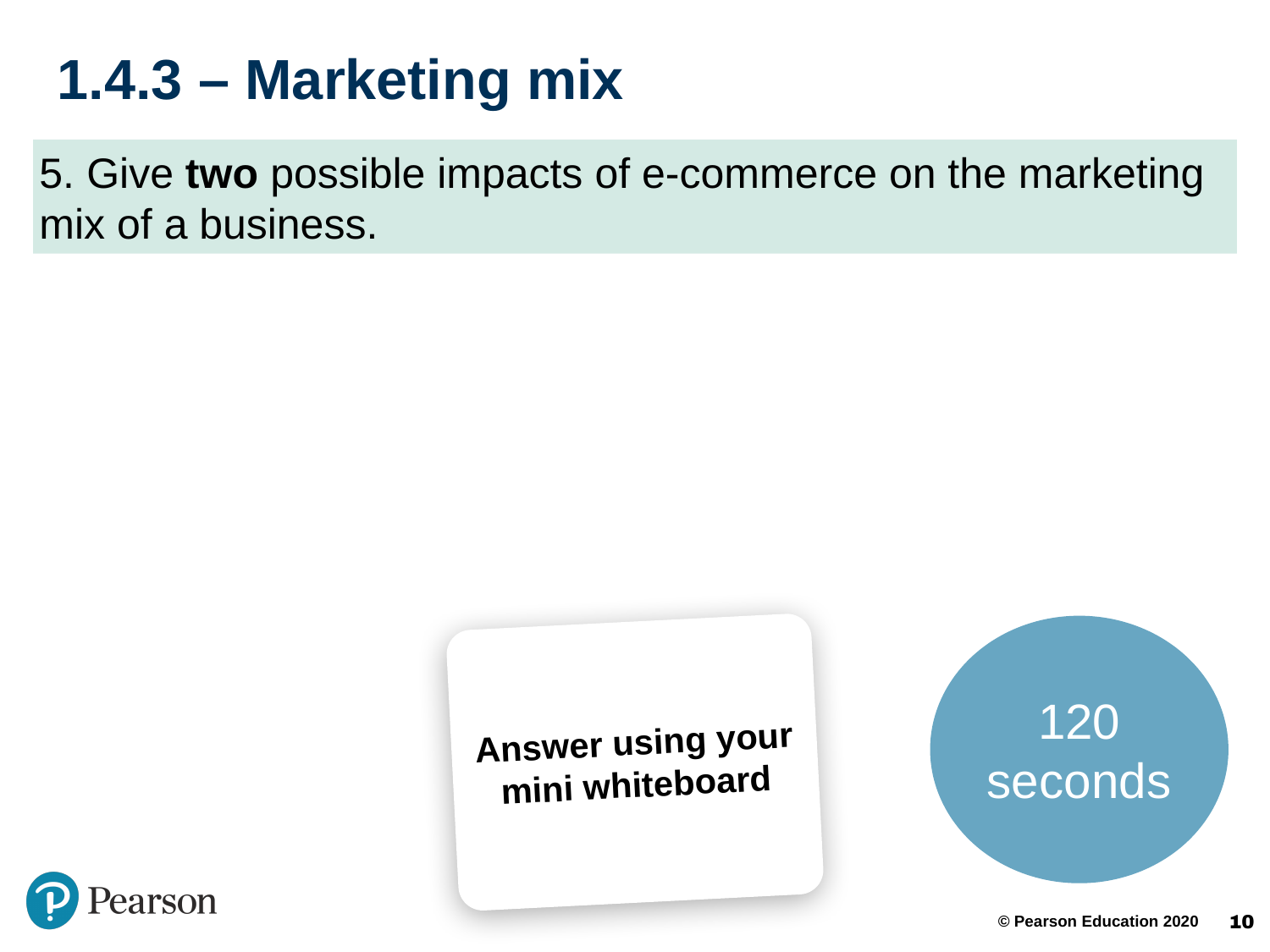

# 1.4.3 – Marketing mix
5. Give two possible impacts of e-commerce on the marketing mix of a business.

120 seconds

Answer using your mini whiteboard

10